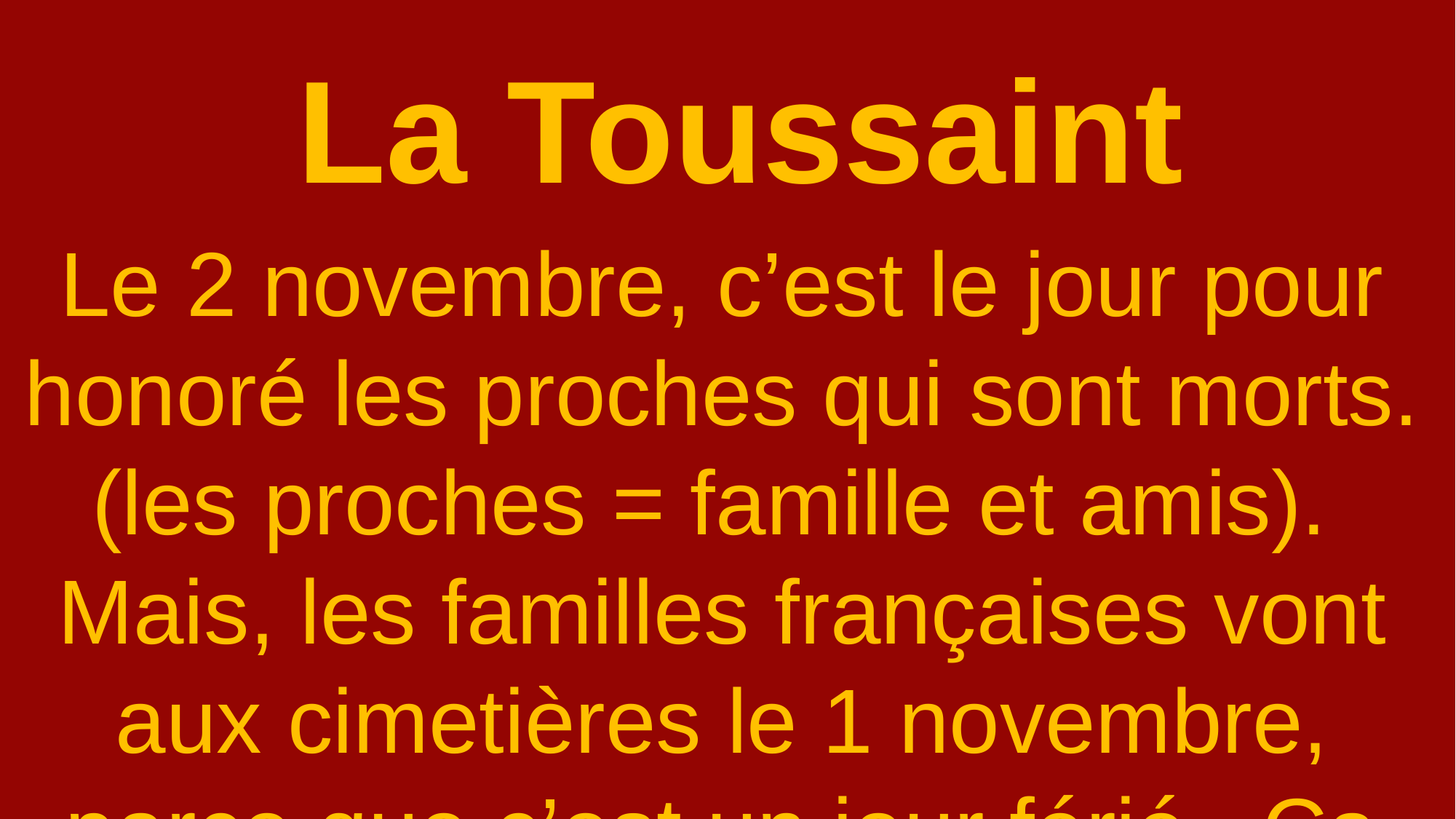

La Toussaint
Le 2 novembre, c’est le jour pour honoré les proches qui sont morts. (les proches = famille et amis).  Mais, les familles françaises vont aux cimetières le 1 novembre, parce que c’est un jour férié.  Ça veut dire que tous les business et les écoles sont fermés.